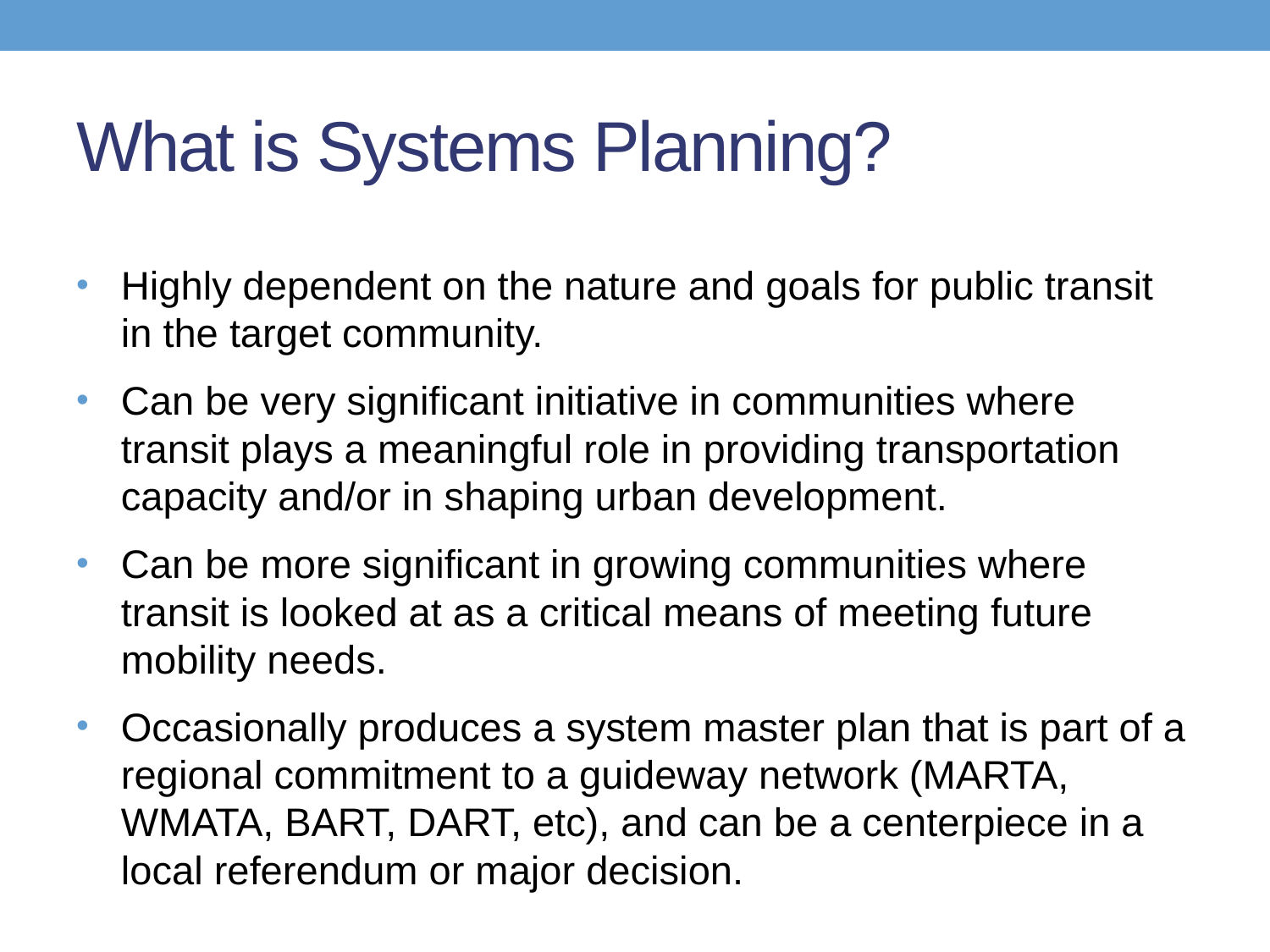

# What is Systems Planning?
Highly dependent on the nature and goals for public transit in the target community.
Can be very significant initiative in communities where transit plays a meaningful role in providing transportation capacity and/or in shaping urban development.
Can be more significant in growing communities where transit is looked at as a critical means of meeting future mobility needs.
Occasionally produces a system master plan that is part of a regional commitment to a guideway network (MARTA, WMATA, BART, DART, etc), and can be a centerpiece in a local referendum or major decision.